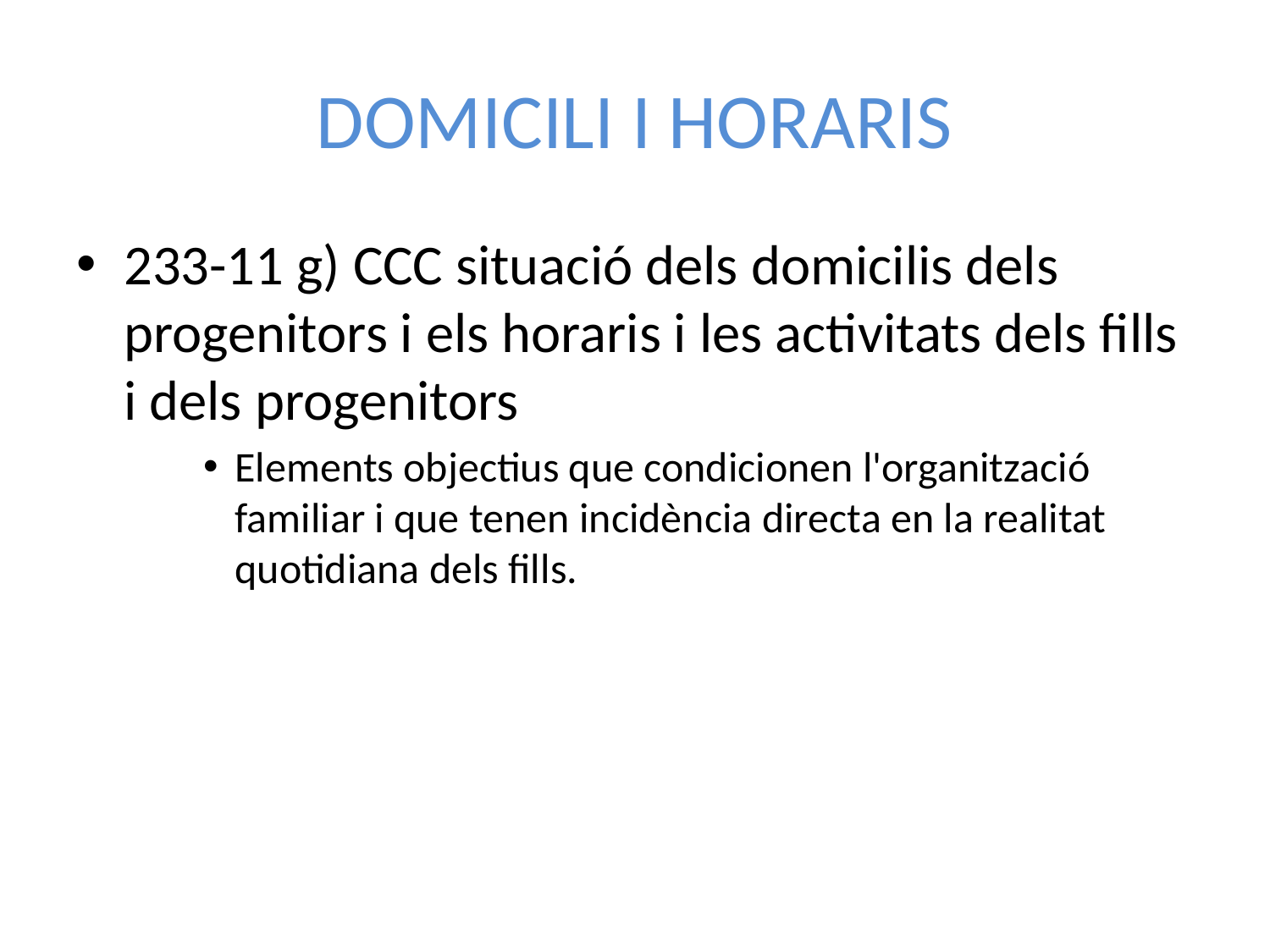

# DOMICILI I HORARIS
233-11 g) CCC situació dels domicilis dels progenitors i els horaris i les activitats dels fills i dels progenitors
Elements objectius que condicionen l'organització familiar i que tenen incidència directa en la realitat quotidiana dels fills.